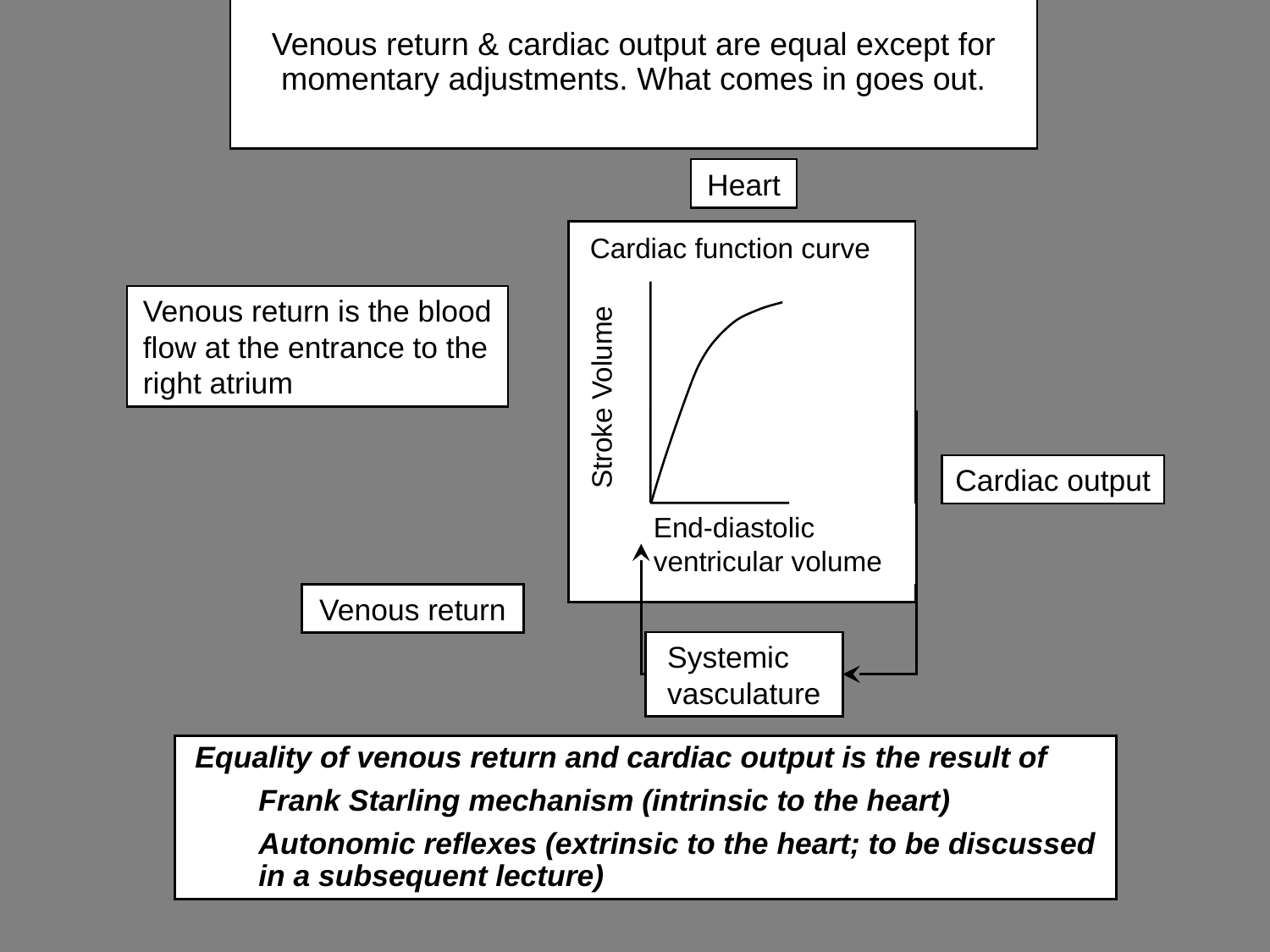

# Venous return & cardiac output are equal except for momentary adjustments. What comes in goes out.
Heart

Cardiac function curve

Venous return is the blood flow at the entrance to the right atrium
Stroke Volume
Cardiac output
End-diastolic ventricular volume
Venous return
Systemic vasculature
Equality of venous return and cardiac output is the result of
Frank Starling mechanism (intrinsic to the heart)
Autonomic reflexes (extrinsic to the heart; to be discussed in a subsequent lecture)